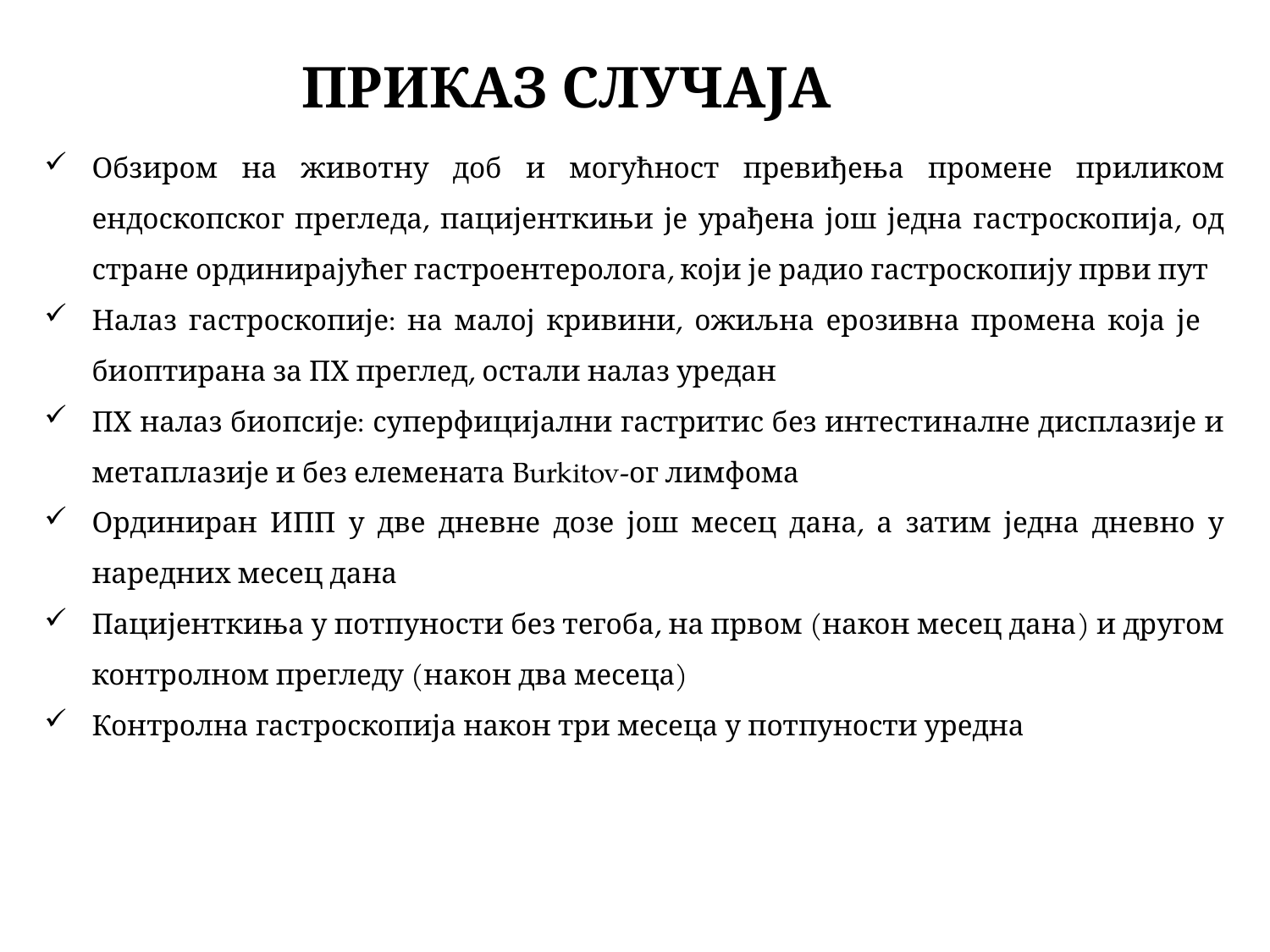

# ПРИКАЗ СЛУЧАЈА
Обзиром на животну доб и могућност превиђења промене приликом ендоскопског прегледа, пацијенткињи је урађена још једна гастроскопија, од стране ординирајућег гастроентеролога, који је радио гастроскопију први пут
Налаз гастроскопије: на малој кривини, ожиљна ерозивна промена која је   биоптирана за ПХ преглед, остали налаз уредан
ПХ налаз биопсије: суперфицијални гастритис без интестиналне дисплазије и метаплазије и без елемената Burkitov-ог лимфома
Ординиран ИПП у две дневне дозе још месец дана, а затим једна дневно у наредних месец дана
Пацијенткиња у потпуности без тегоба, на првом (након месец дана) и другом контролном прегледу (након два месеца)
Контролна гастроскопија након три месеца у потпуности уредна